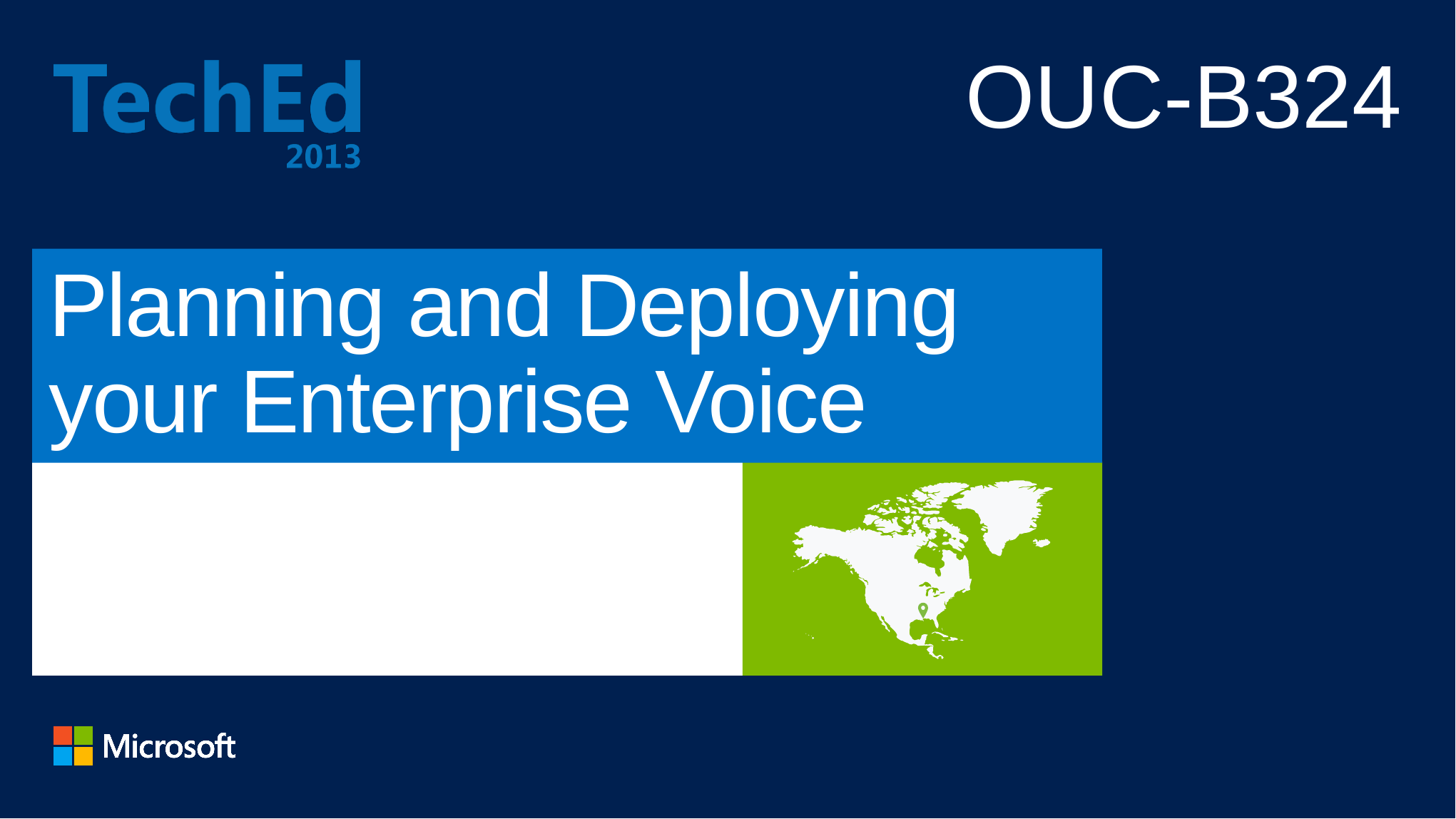

OUC-B324
# Planning and Deploying your Enterprise Voice
Geoff Clark